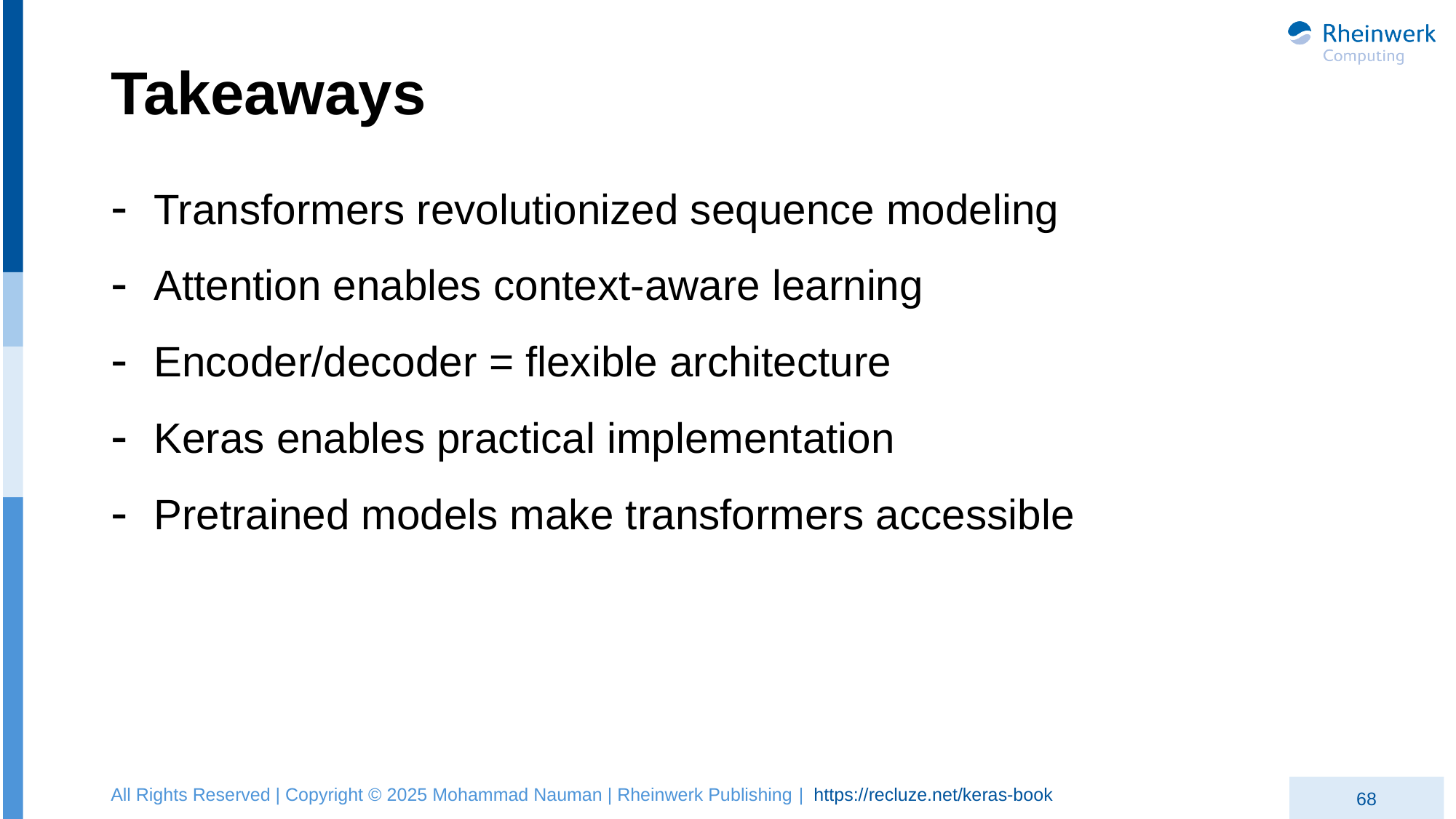

# Takeaways
Transformers revolutionized sequence modeling
Attention enables context-aware learning
Encoder/decoder = flexible architecture
Keras enables practical implementation
Pretrained models make transformers accessible